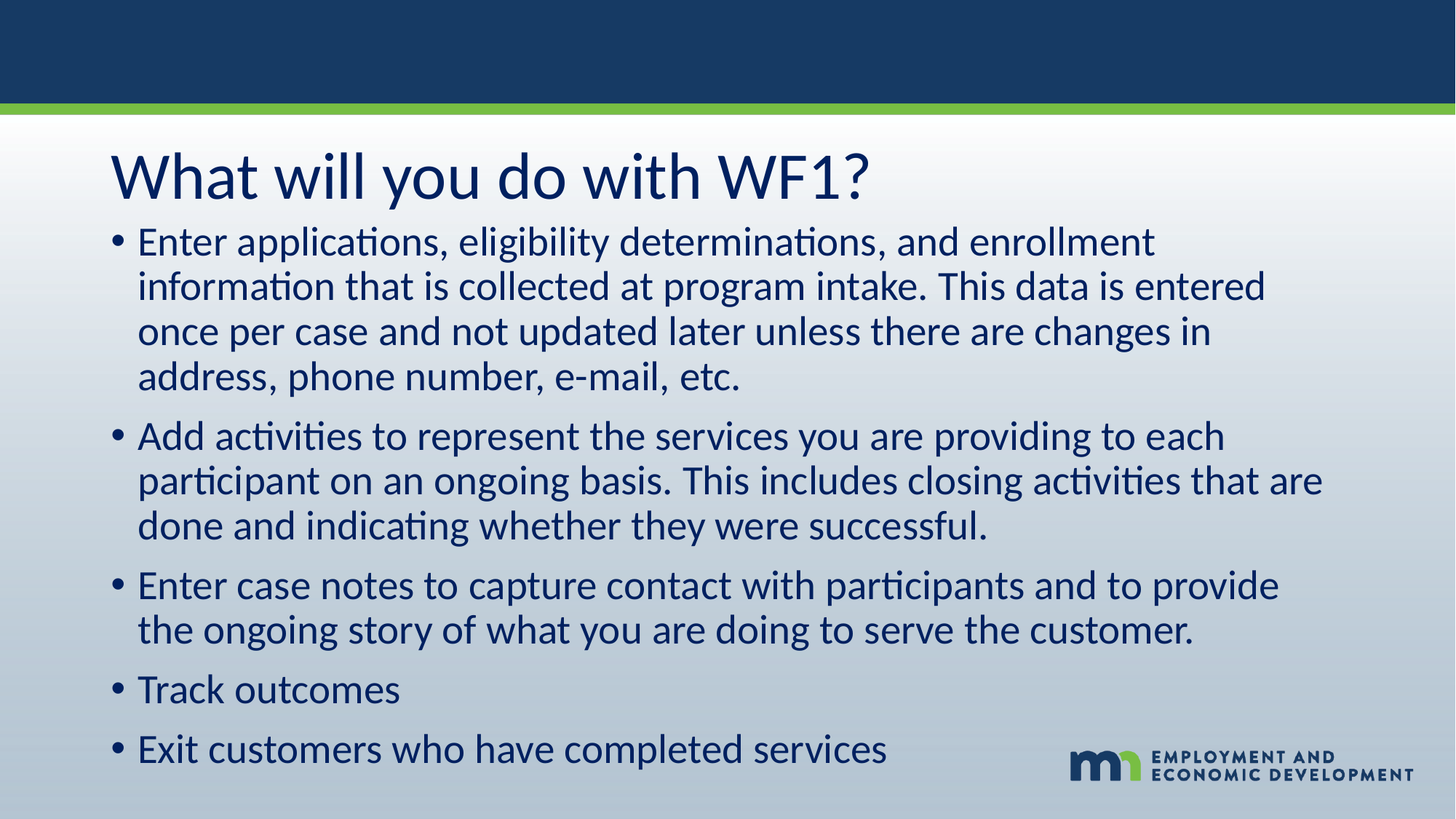

# What will you do with WF1?
Enter applications, eligibility determinations, and enrollment information that is collected at program intake. This data is entered once per case and not updated later unless there are changes in address, phone number, e-mail, etc.
Add activities to represent the services you are providing to each participant on an ongoing basis. This includes closing activities that are done and indicating whether they were successful.
Enter case notes to capture contact with participants and to provide the ongoing story of what you are doing to serve the customer.
Track outcomes
Exit customers who have completed services